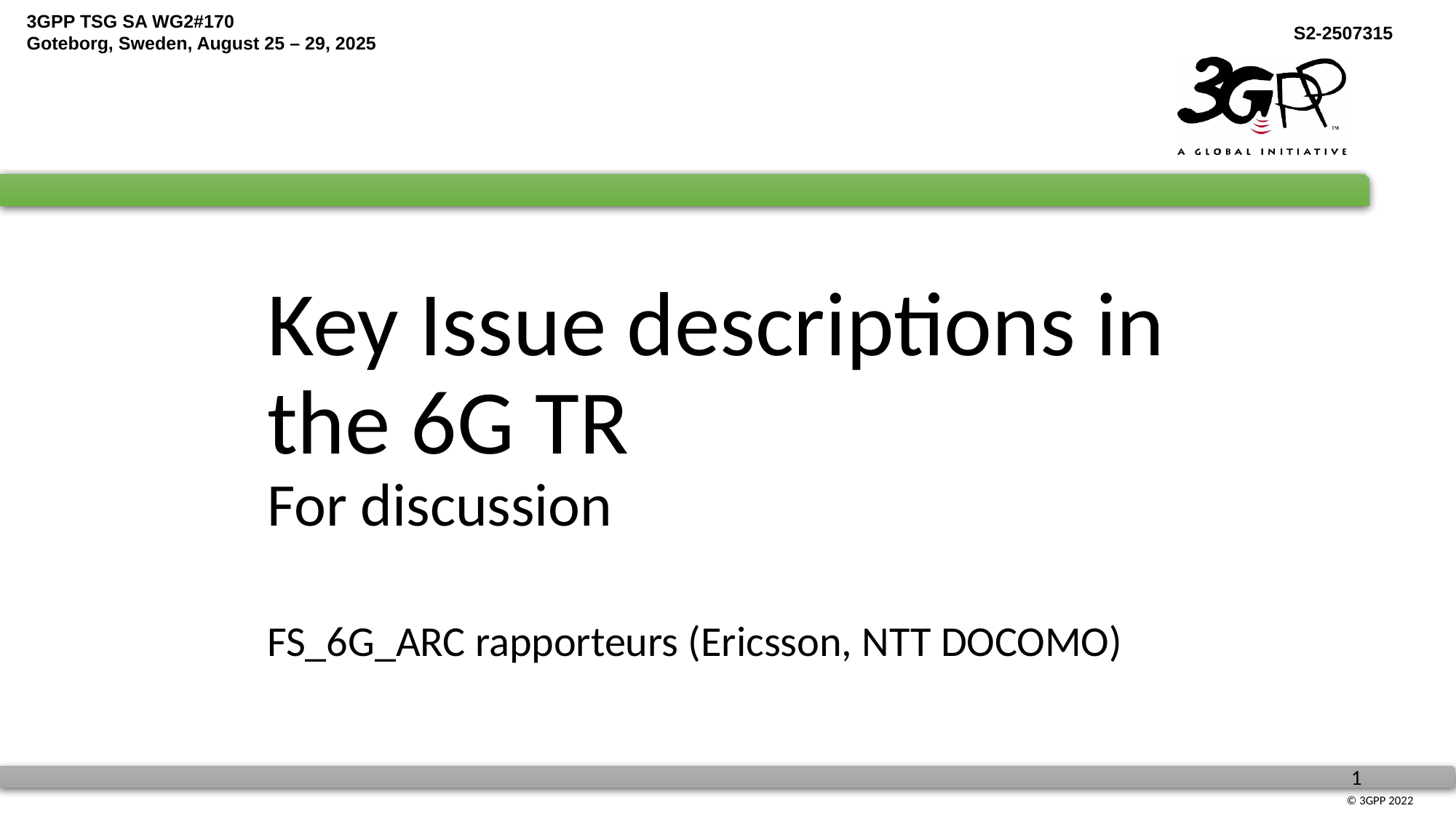

# Key Issue descriptions in the 6G TR For discussion

FS_6G_ARC rapporteurs (Ericsson, NTT DOCOMO)